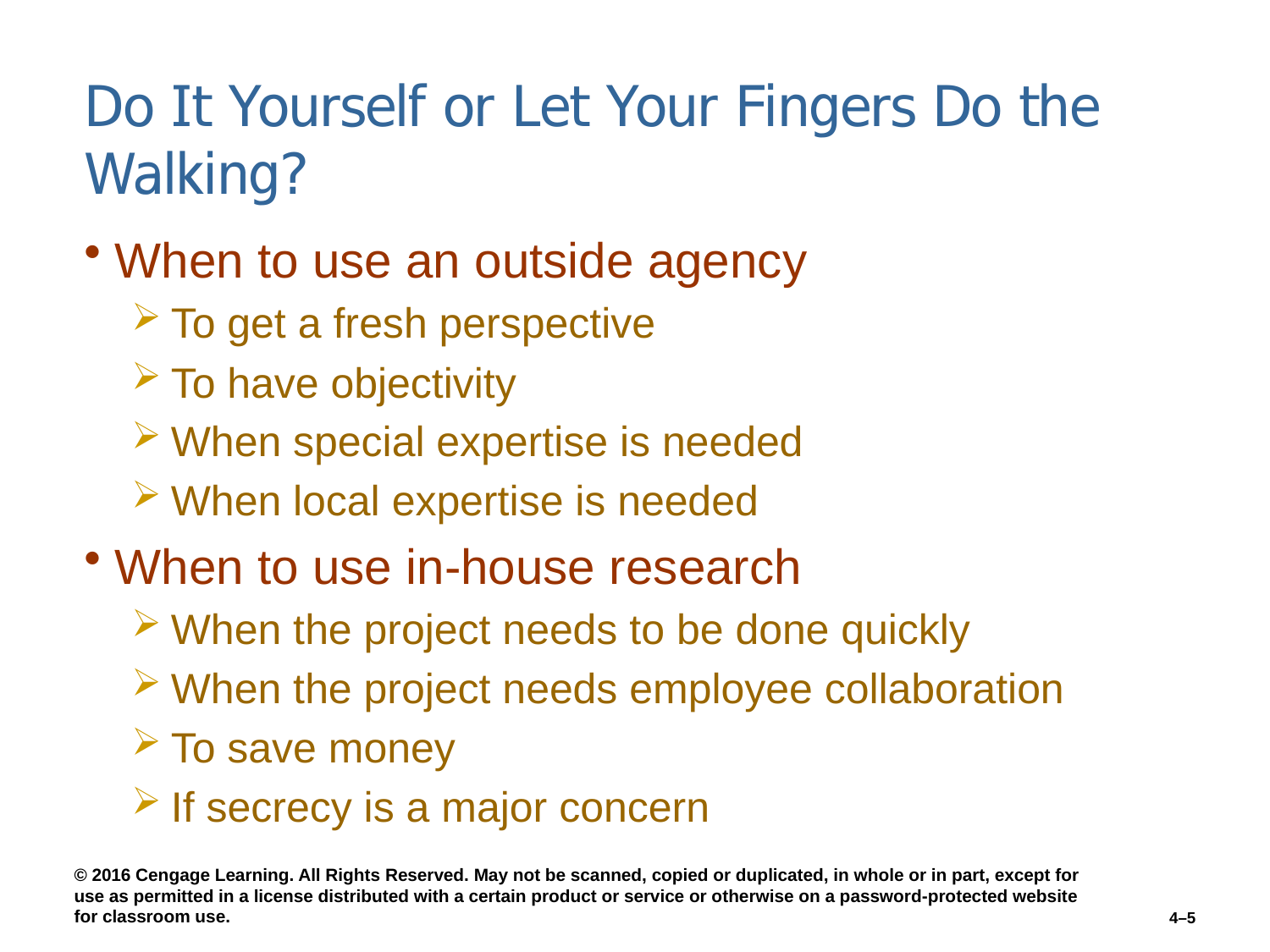

# Do It Yourself or Let Your Fingers Do the Walking?
When to use an outside agency
To get a fresh perspective
To have objectivity
When special expertise is needed
When local expertise is needed
When to use in-house research
When the project needs to be done quickly
When the project needs employee collaboration
To save money
If secrecy is a major concern
4–5
© 2016 Cengage Learning. All Rights Reserved. May not be scanned, copied or duplicated, in whole or in part, except for use as permitted in a license distributed with a certain product or service or otherwise on a password-protected website for classroom use.